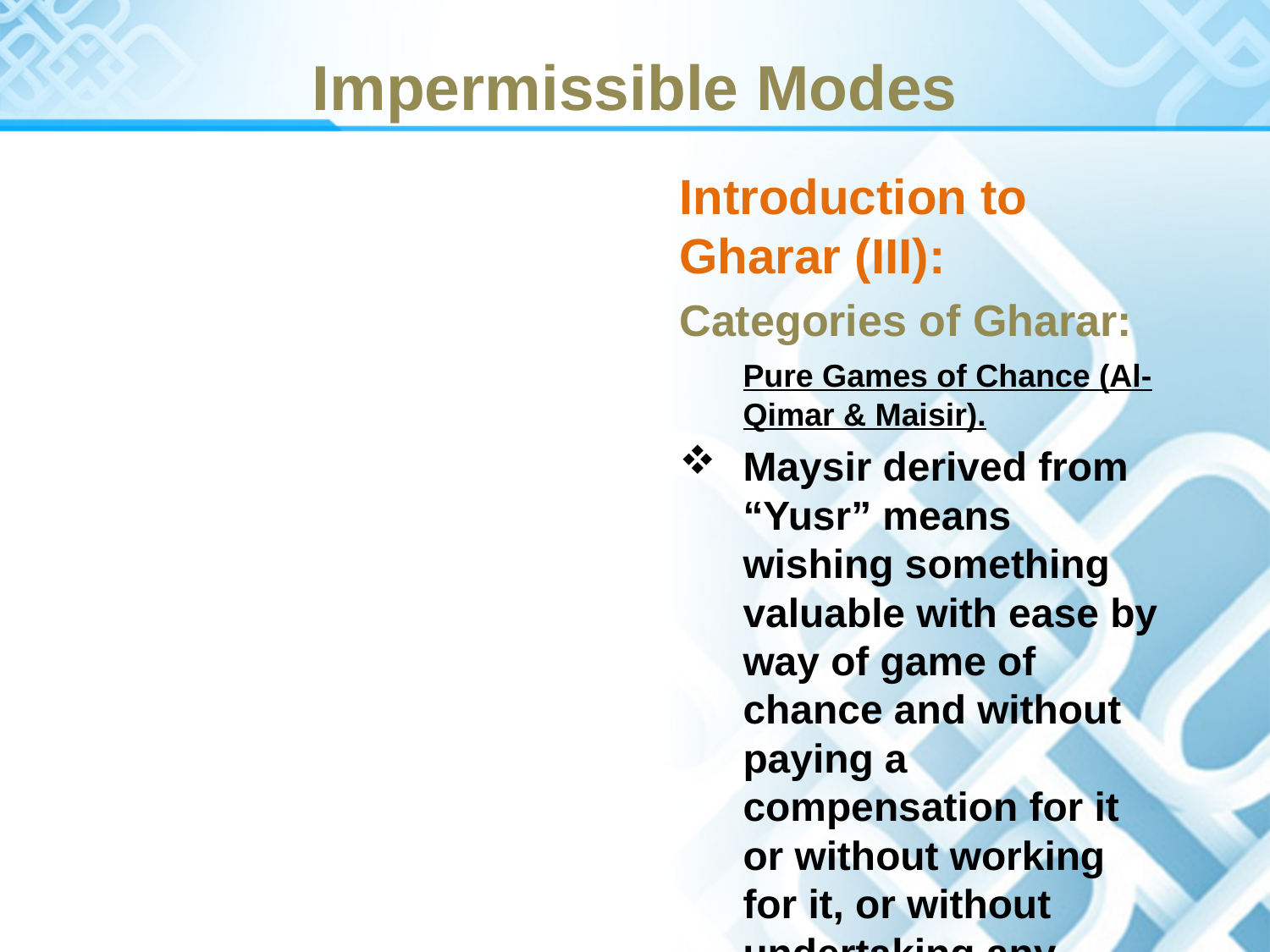

Impermissible Modes
Introduction to Gharar (III):
Categories of Gharar:
	Pure Games of Chance (Al-Qimar & Maisir).
Maysir derived from “Yusr” means wishing something valuable with ease by way of game of chance and without paying a compensation for it or without working for it, or without undertaking any liability against it.